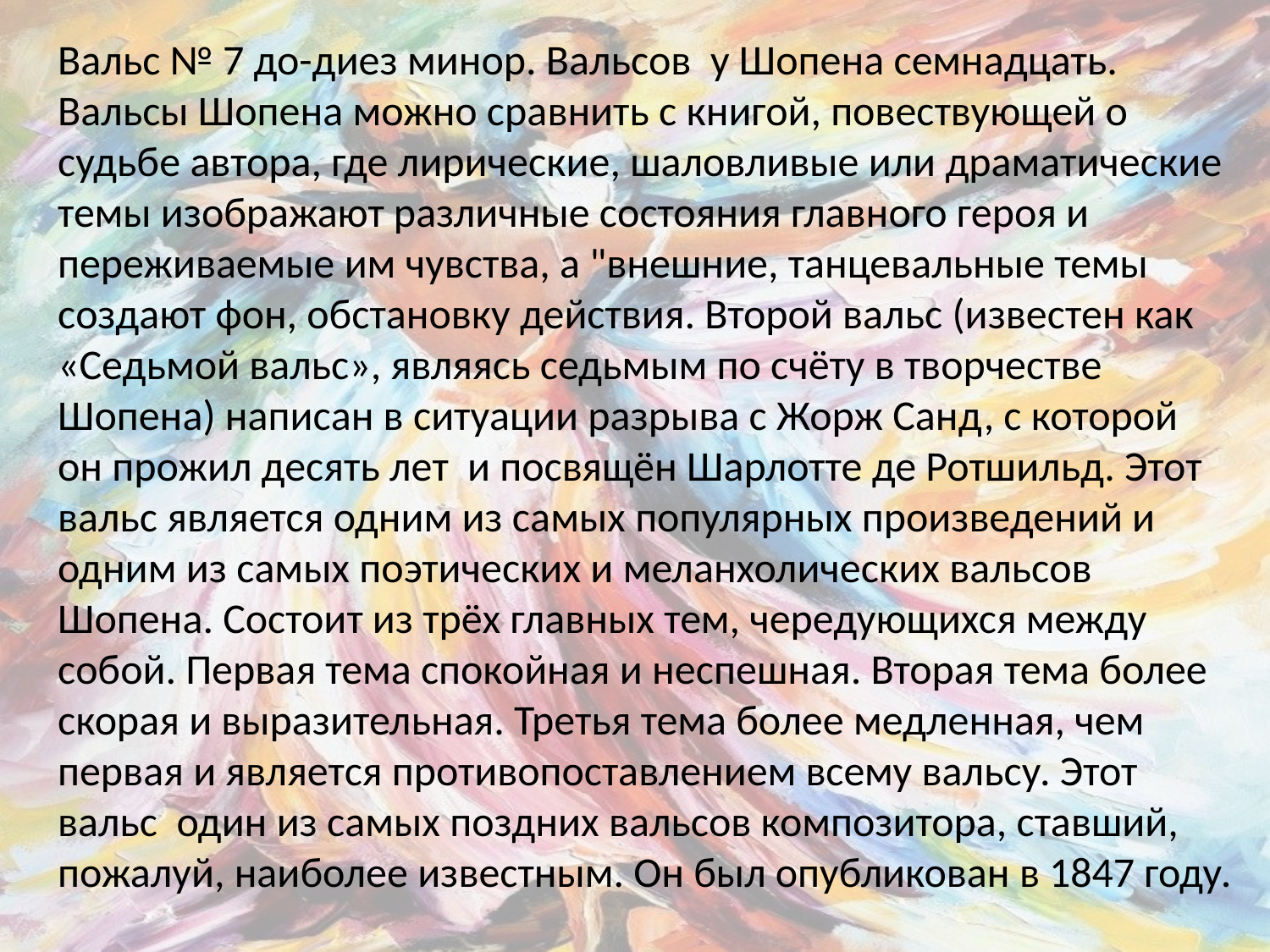

Вальс № 7 до-диез минор. Вальсов  у Шопена семнадцать. Вальсы Шопена можно сравнить с книгой, повествующей о судьбе автора, где лирические, шаловливые или драматические темы изображают различные состояния главного героя и переживаемые им чувства, а "внешние, танцевальные темы создают фон, обстановку действия. Второй вальс (известен как «Седьмой вальс», являясь седьмым по счёту в творчестве Шопена) написан в ситуации разрыва с Жорж Санд, с которой он прожил десять лет  и посвящён Шарлотте де Ротшильд. Этот вальс является одним из самых популярных произведений и  одним из самых поэтических и меланхолических вальсов Шопена. Состоит из трёх главных тем, чередующихся между собой. Первая тема спокойная и неспешная. Вторая тема более скорая и выразительная. Третья тема более медленная, чем первая и является противопоставлением всему вальсу. Этот вальс  один из самых поздних вальсов композитора, ставший, пожалуй, наиболее известным. Он был опубликован в 1847 году.

# .